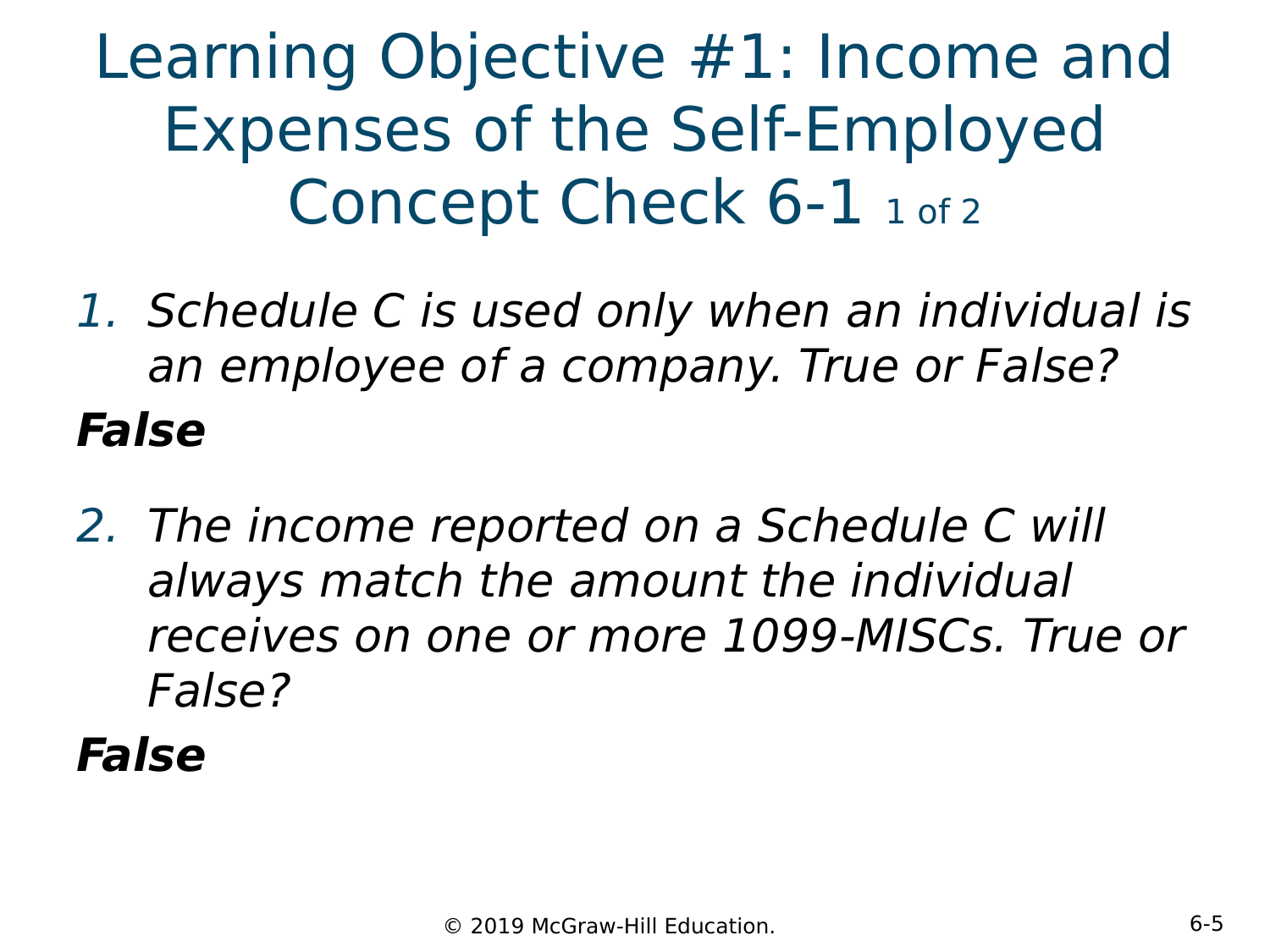

# Learning Objective #1: Income and Expenses of the Self-Employed Concept Check 6-1 1 of 2
Schedule C is used only when an individual is an employee of a company. True or False?
False
The income reported on a Schedule C will always match the amount the individual receives on one or more 1099-MISCs. True or False?
False